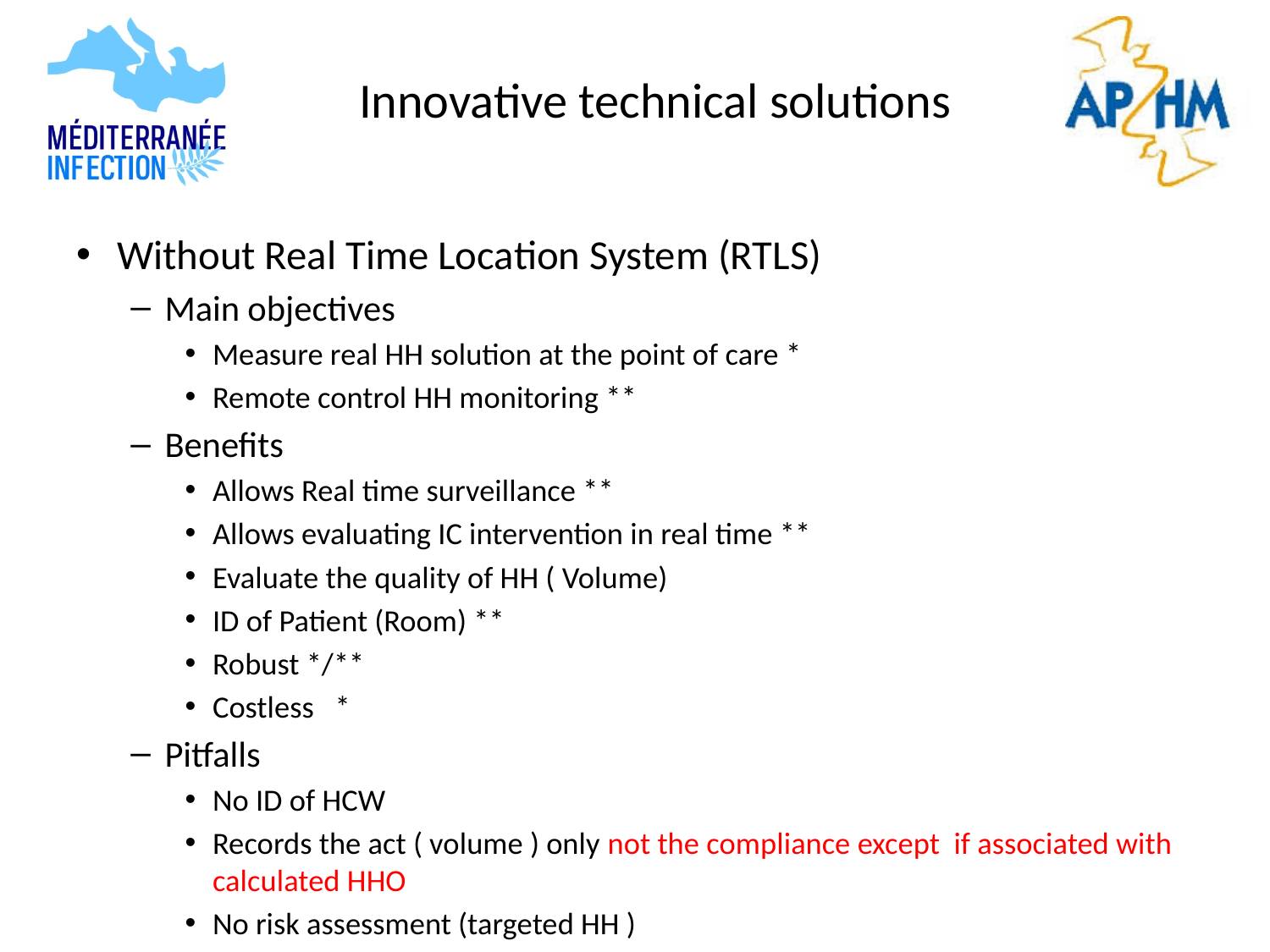

# Innovative technical solutions
Without Real Time Location System (RTLS)
Main objectives
Measure real HH solution at the point of care *
Remote control HH monitoring **
Benefits
Allows Real time surveillance **
Allows evaluating IC intervention in real time **
Evaluate the quality of HH ( Volume)
ID of Patient (Room) **
Robust */**
Costless   *
Pitfalls
No ID of HCW
Records the act ( volume ) only not the compliance except  if associated with calculated HHO
No risk assessment (targeted HH )